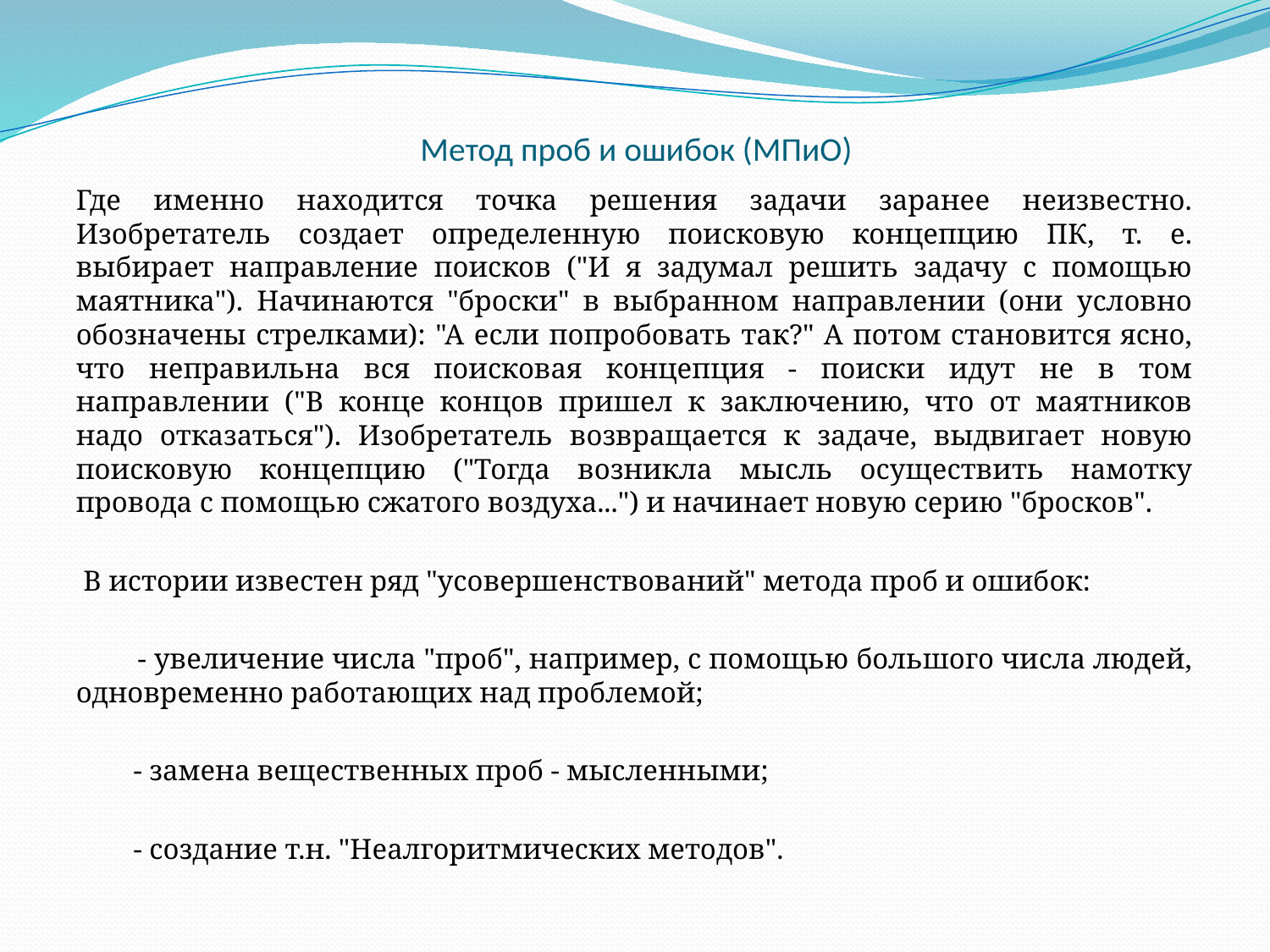

# Метод проб и ошибок (МПиО)
Где именно находится точка решения задачи заранее неизвестно. Изобретатель создает определенную поисковую концепцию ПК, т. е. выбирает направление поисков ("И я задумал решить задачу с помощью маятника"). Начинаются "броски" в выбранном направлении (они условно обозначены стрелками): "А если попробовать так?" А потом становится ясно, что неправильна вся поисковая концепция - поиски идут не в том направлении ("В конце концов пришел к заключению, что от маятников надо отказаться"). Изобретатель возвращается к задаче, выдвигает новую поисковую концепцию ("Тогда возникла мысль осуществить намотку провода с помощью сжатого воздуха...") и начинает новую серию "бросков".

 В истории известен ряд "усовершенствований" метода проб и ошибок:

        - увеличение числа "проб", например, с помощью большого числа людей, одновременно работающих над проблемой;

        - замена вещественных проб - мысленными;

        - создание т.н. "Неалгоритмических методов".